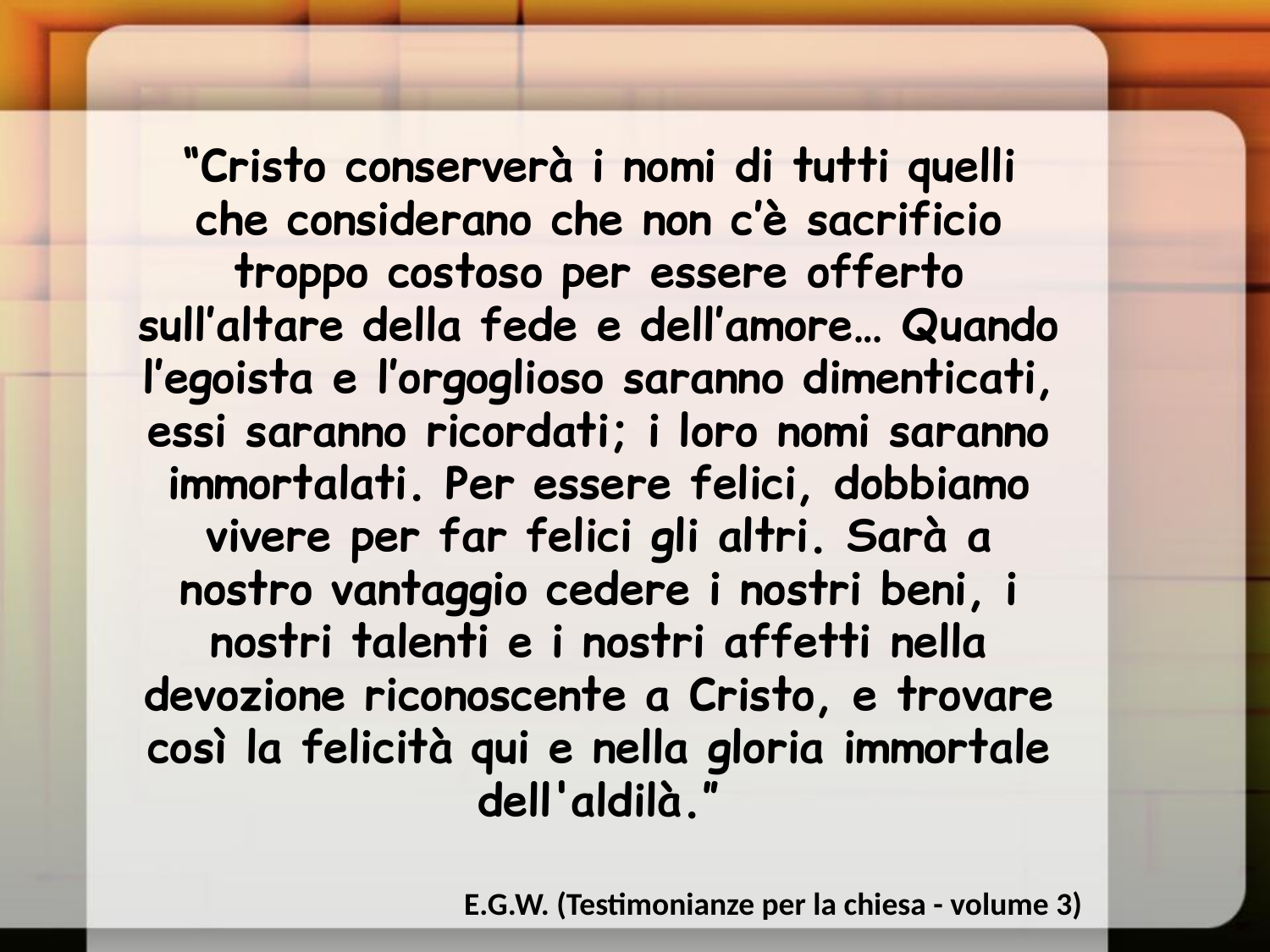

“Cristo conserverà i nomi di tutti quelli che considerano che non c’è sacrificio troppo costoso per essere offerto sull’altare della fede e dell’amore… Quando l’egoista e l’orgoglioso saranno dimenticati, essi saranno ricordati; i loro nomi saranno immortalati. Per essere felici, dobbiamo vivere per far felici gli altri. Sarà a nostro vantaggio cedere i nostri beni, i nostri talenti e i nostri affetti nella devozione riconoscente a Cristo, e trovare così la felicità qui e nella gloria immortale dell'aldilà.”
E.G.W. (Testimonianze per la chiesa - volume 3)